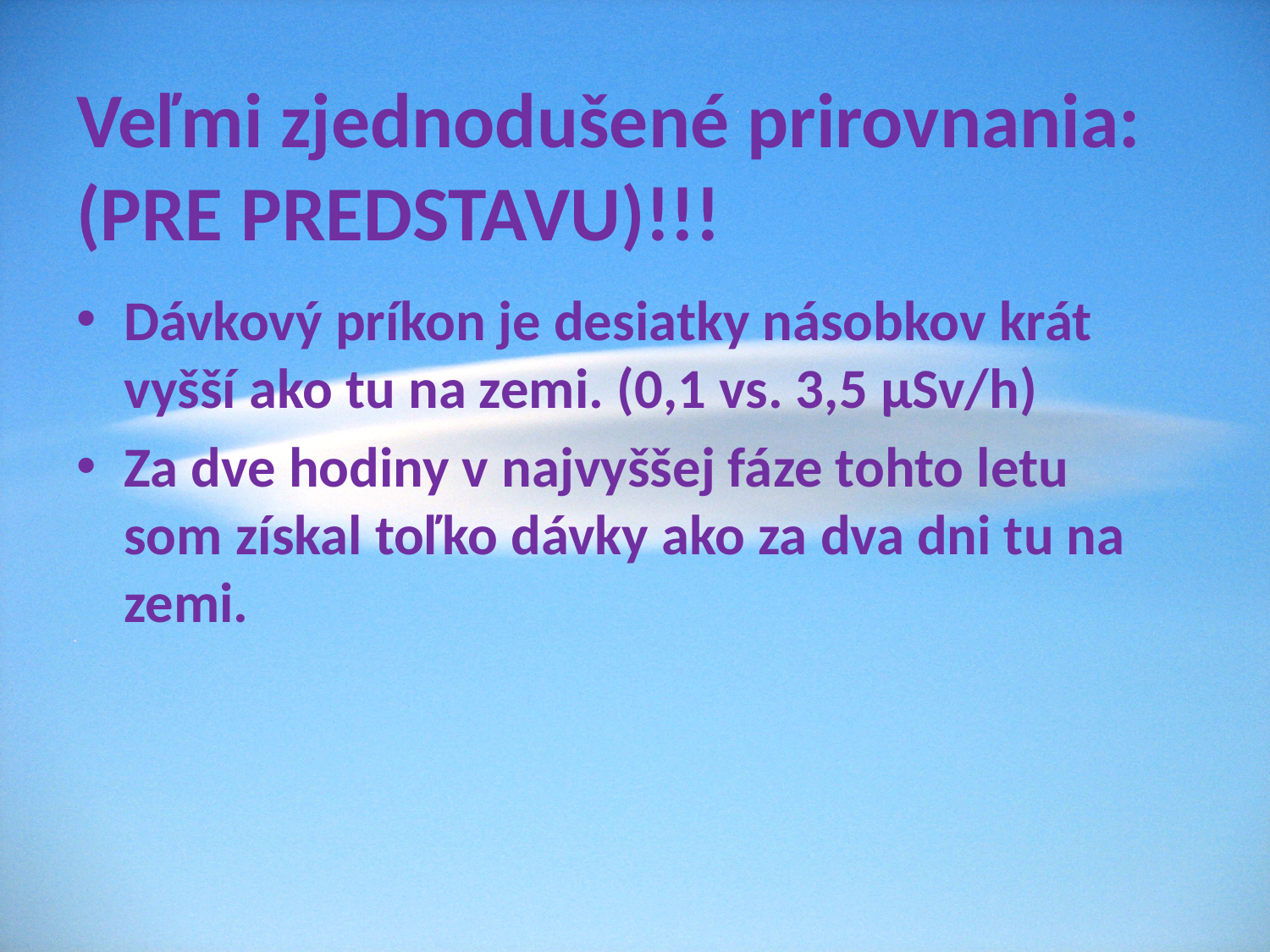

# Veľmi zjednodušené prirovnania: (PRE PREDSTAVU)!!!
Dávkový príkon je desiatky násobkov krát vyšší ako tu na zemi. (0,1 vs. 3,5 µSv/h)
Za dve hodiny v najvyššej fáze tohto letu som získal toľko dávky ako za dva dni tu na zemi.